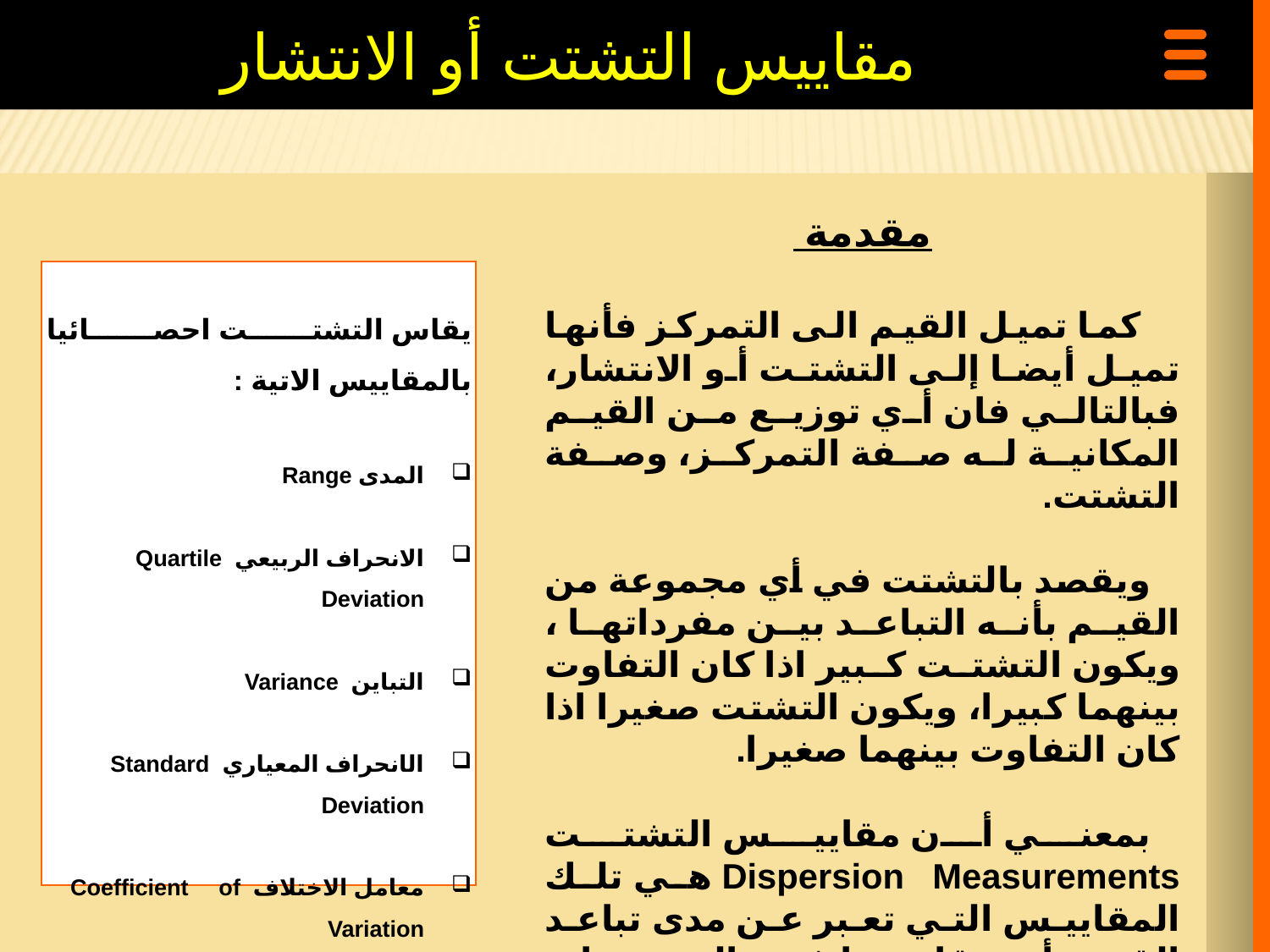

مقاييس التشتت أو الانتشار

مقدمة

    كما تميل القيم الى التمركز فأنها تميل أيضا إلى التشتت أو الانتشار، فبالتالي فان أي توزيع من القيم المكانية له صفة التمركز، وصفة التشتت.

   ويقصد بالتشتت في أي مجموعة من القيم بأنه التباعد بين مفرداتها ، ويكون التشتت كبير اذا كان التفاوت بينهما كبيرا، ويكون التشتت صغيرا اذا كان التفاوت بينهما صغيرا.

   بمعني أن مقاييس التشتت Dispersion Measurements هي تلك المقاييس التي تعبر عن مدى تباعد القيم أو تقاربها في المجموعات الرقمية للظاهرة المراد قياسها.

يقاس التشتت احصائيا بالمقاييس الاتية :

المدى Range

الانحراف الربيعي  Quartile Deviation

التباين  Variance

الانحراف المعياري  Standard Deviation

معامل الاختلاف  Coefficient of Variation
‏